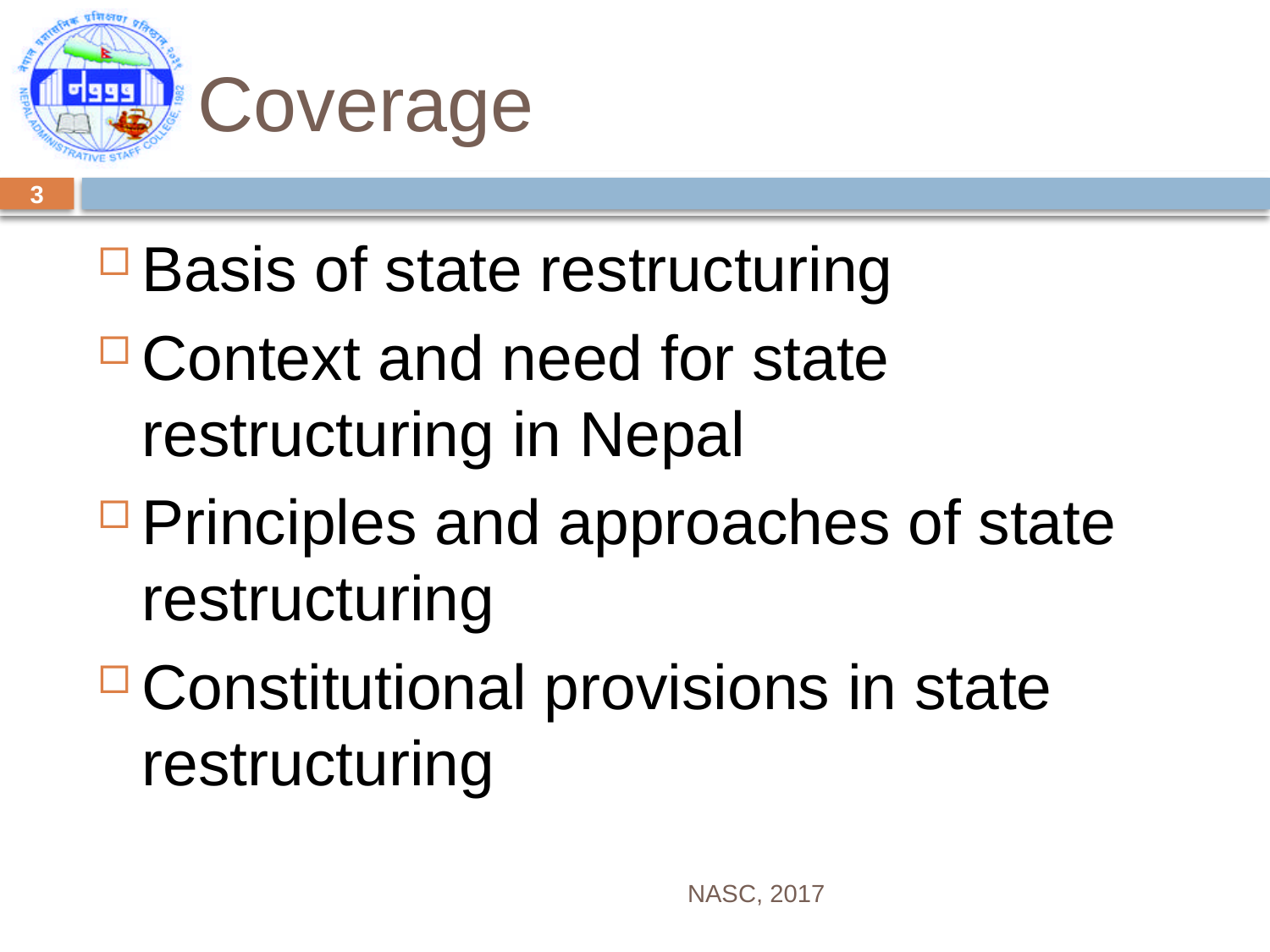

# Coverage
3
Basis of state restructuring
Context and need for state restructuring in Nepal
Principles and approaches of state restructuring
Constitutional provisions in state restructuring
NASC, 2017